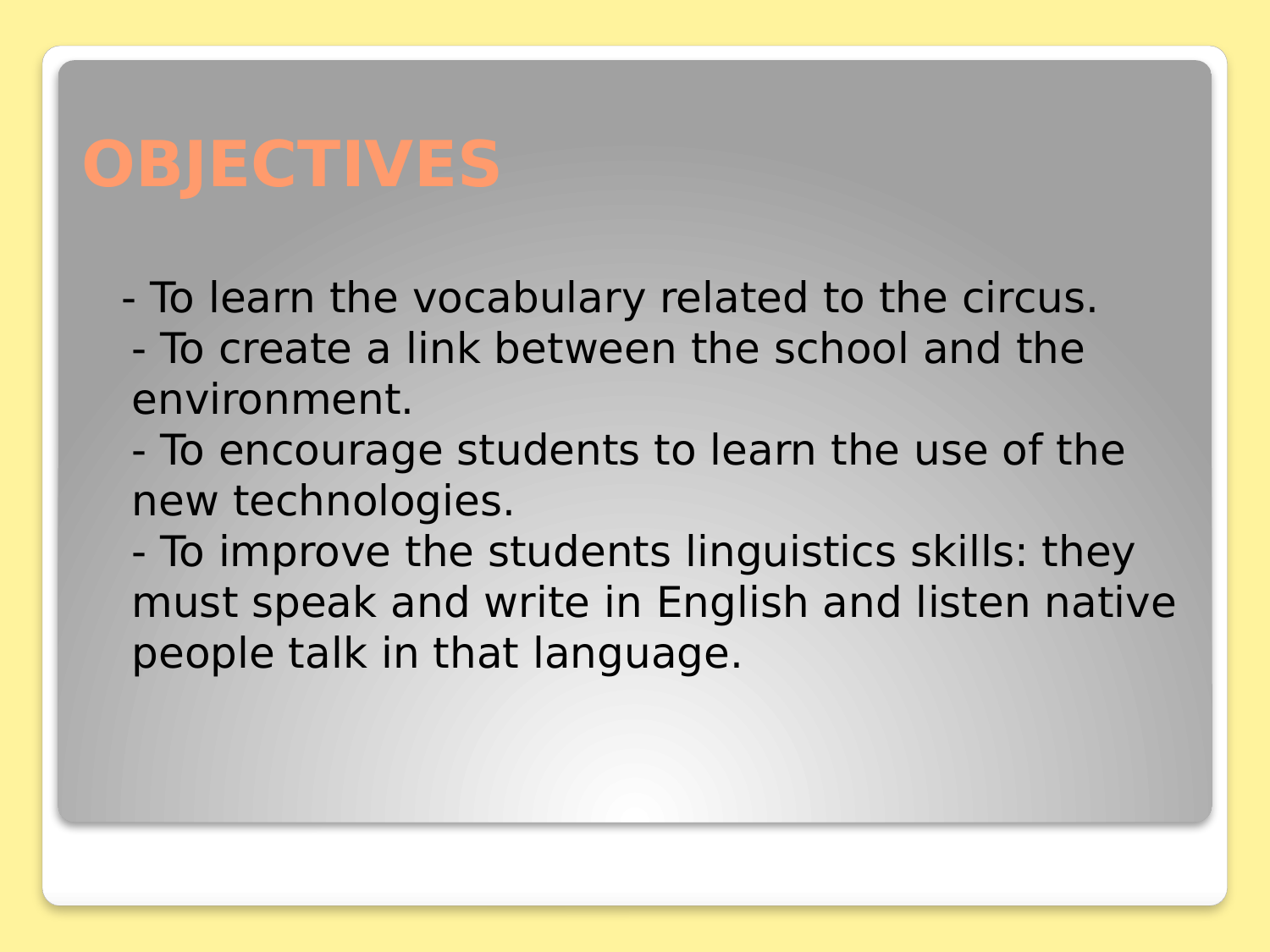

# OBJECTIVES
  - To learn the vocabulary related to the circus.
- To create a link between the school and the environment.
- To encourage students to learn the use of the new technologies.
- To improve the students linguistics skills: they must speak and write in English and listen native people talk in that language.